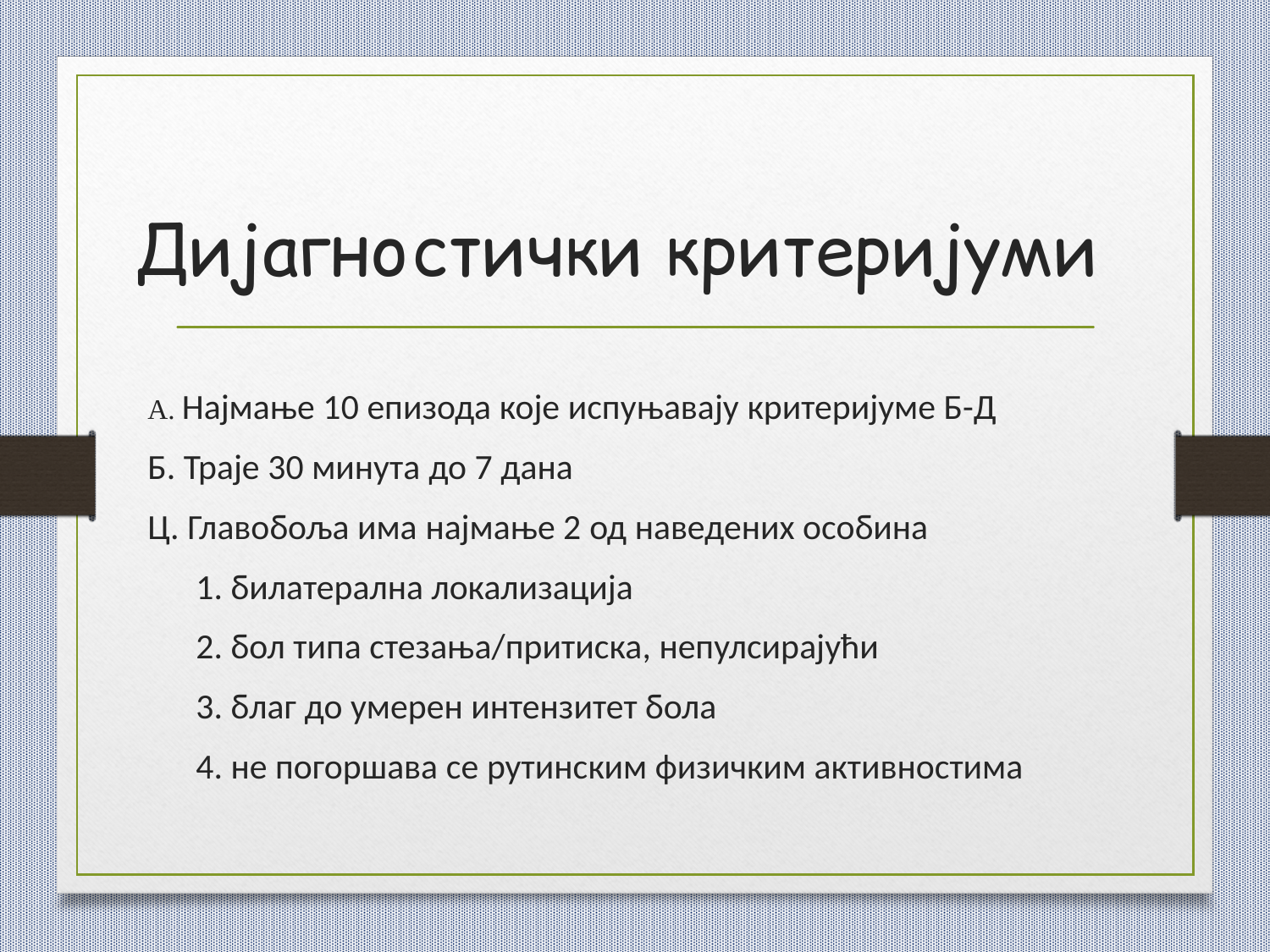

# Дијагностички критеријуми

А. Најмање 10 епизода које испуњавају критеријуме Б-Д
Б. Траје 30 минута до 7 дана
Ц. Главобоља има најмање 2 од наведених особина
      1. билатерална локализација
      2. бол типа стезања/притиска, непулсирајући
      3. благ до умерен интензитет бола
      4. не погоршава се рутинским физичким активностима